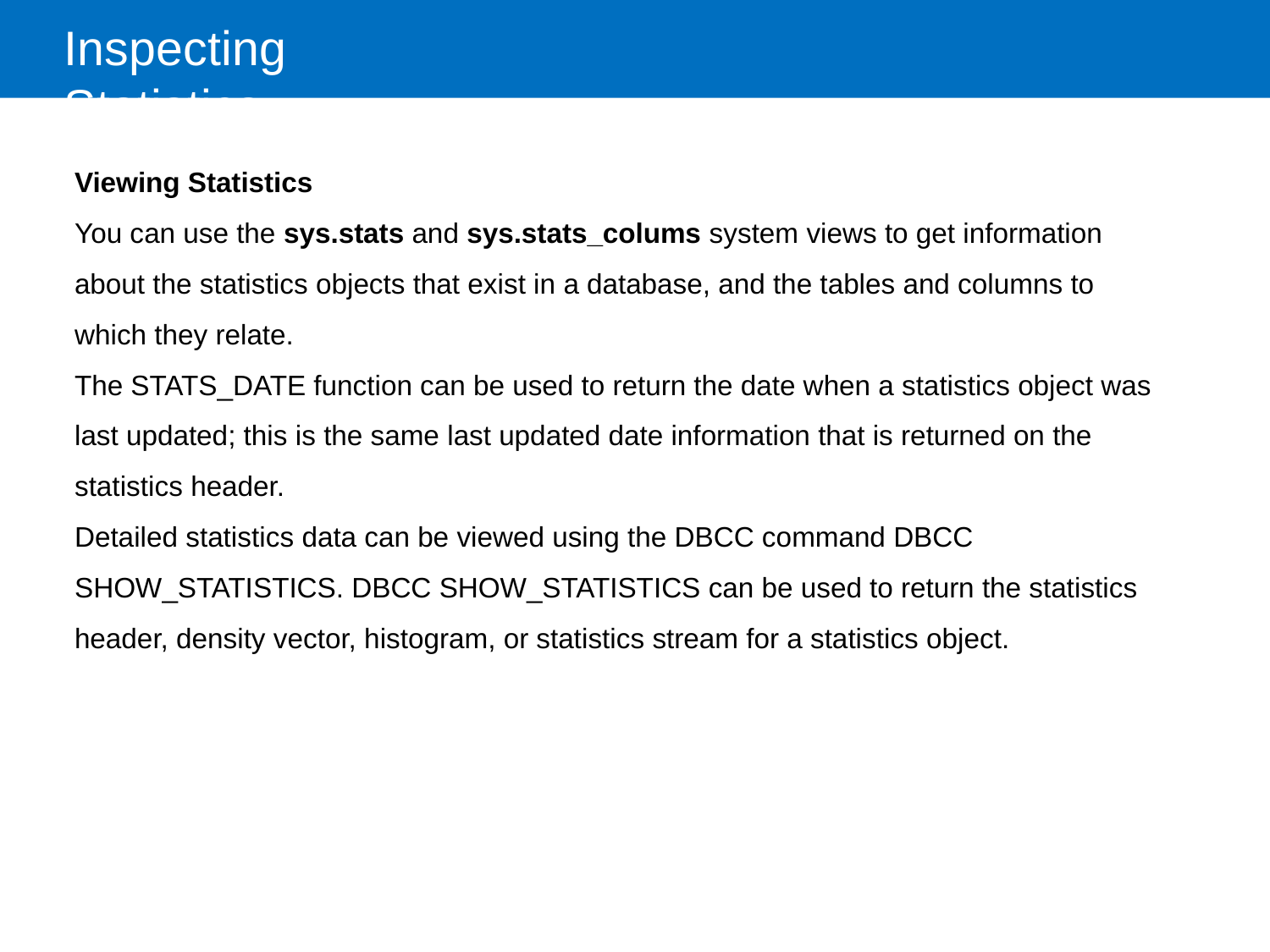

# Inspecting Statistics
Viewing Statistics
You can use the sys.stats and sys.stats_colums system views to get information about the statistics objects that exist in a database, and the tables and columns to which they relate.
The STATS_DATE function can be used to return the date when a statistics object was last updated; this is the same last updated date information that is returned on the statistics header.
Detailed statistics data can be viewed using the DBCC command DBCC SHOW_STATISTICS. DBCC SHOW_STATISTICS can be used to return the statistics header, density vector, histogram, or statistics stream for a statistics object.